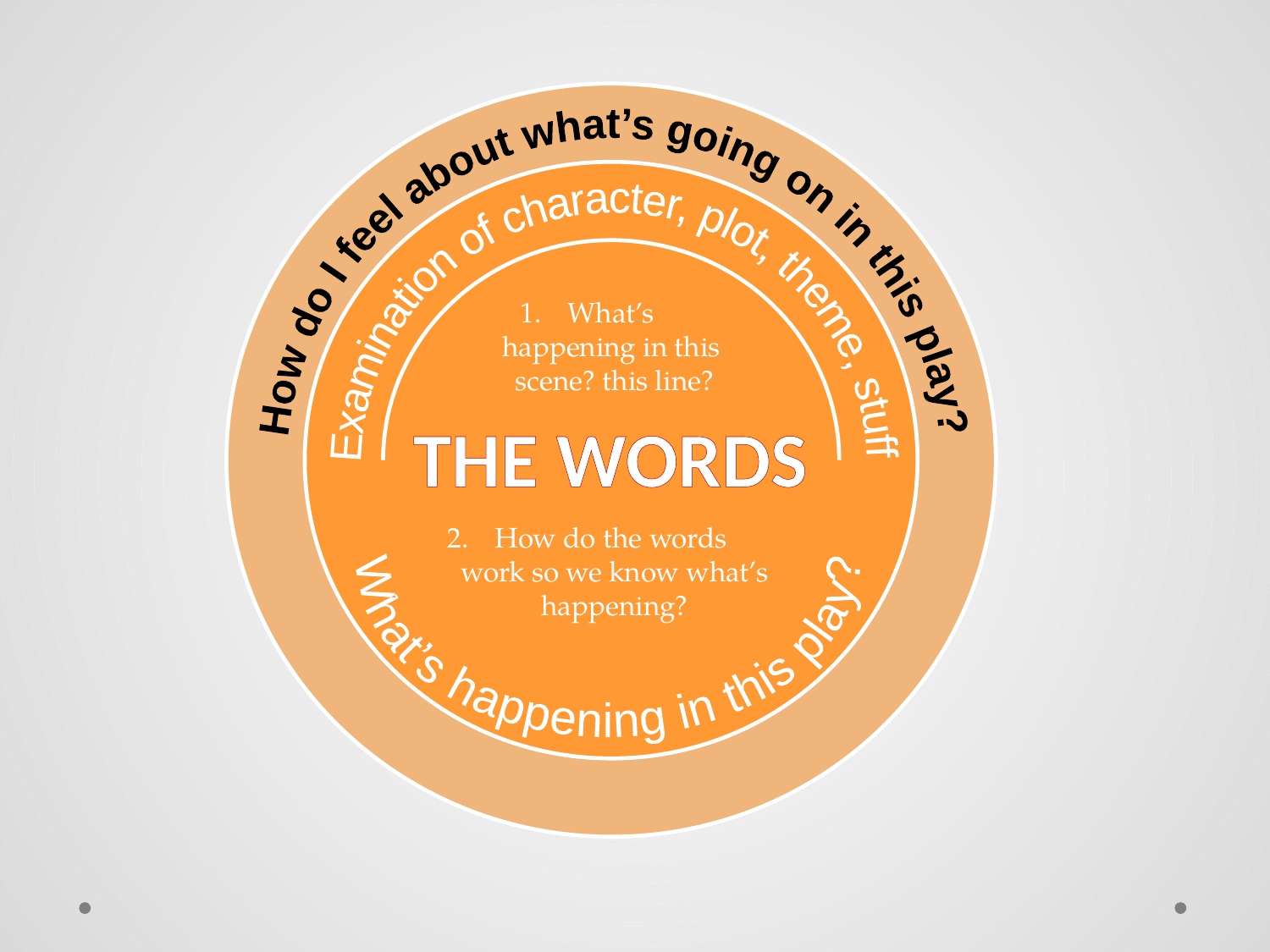

How do I feel about what’s going on in this play?

Examination of character, plot, theme, stuff

What’s
happening in this
scene? this line?

What’s happening in this play?
THE WORDS

How do the words
work so we know what’s happening?